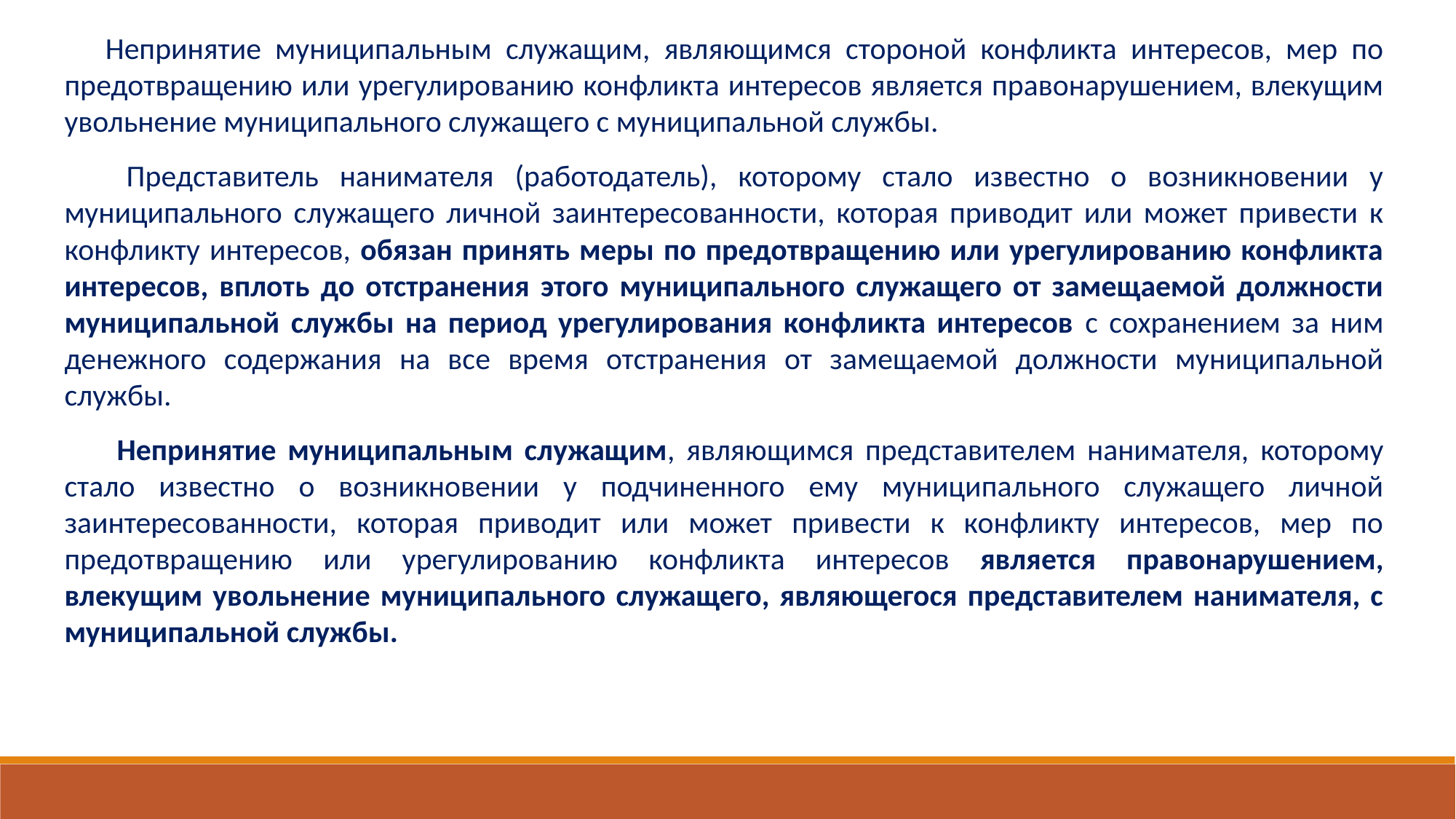

Непринятие муниципальным служащим, являющимся стороной конфликта интересов, мер по предотвращению или урегулированию конфликта интересов является правонарушением, влекущим увольнение муниципального служащего с муниципальной службы.
 Представитель нанимателя (работодатель), которому стало известно о возникновении у муниципального служащего личной заинтересованности, которая приводит или может привести к конфликту интересов, обязан принять меры по предотвращению или урегулированию конфликта интересов, вплоть до отстранения этого муниципального служащего от замещаемой должности муниципальной службы на период урегулирования конфликта интересов с сохранением за ним денежного содержания на все время отстранения от замещаемой должности муниципальной службы.
 Непринятие муниципальным служащим, являющимся представителем нанимателя, которому стало известно о возникновении у подчиненного ему муниципального служащего личной заинтересованности, которая приводит или может привести к конфликту интересов, мер по предотвращению или урегулированию конфликта интересов является правонарушением, влекущим увольнение муниципального служащего, являющегося представителем нанимателя, с муниципальной службы.